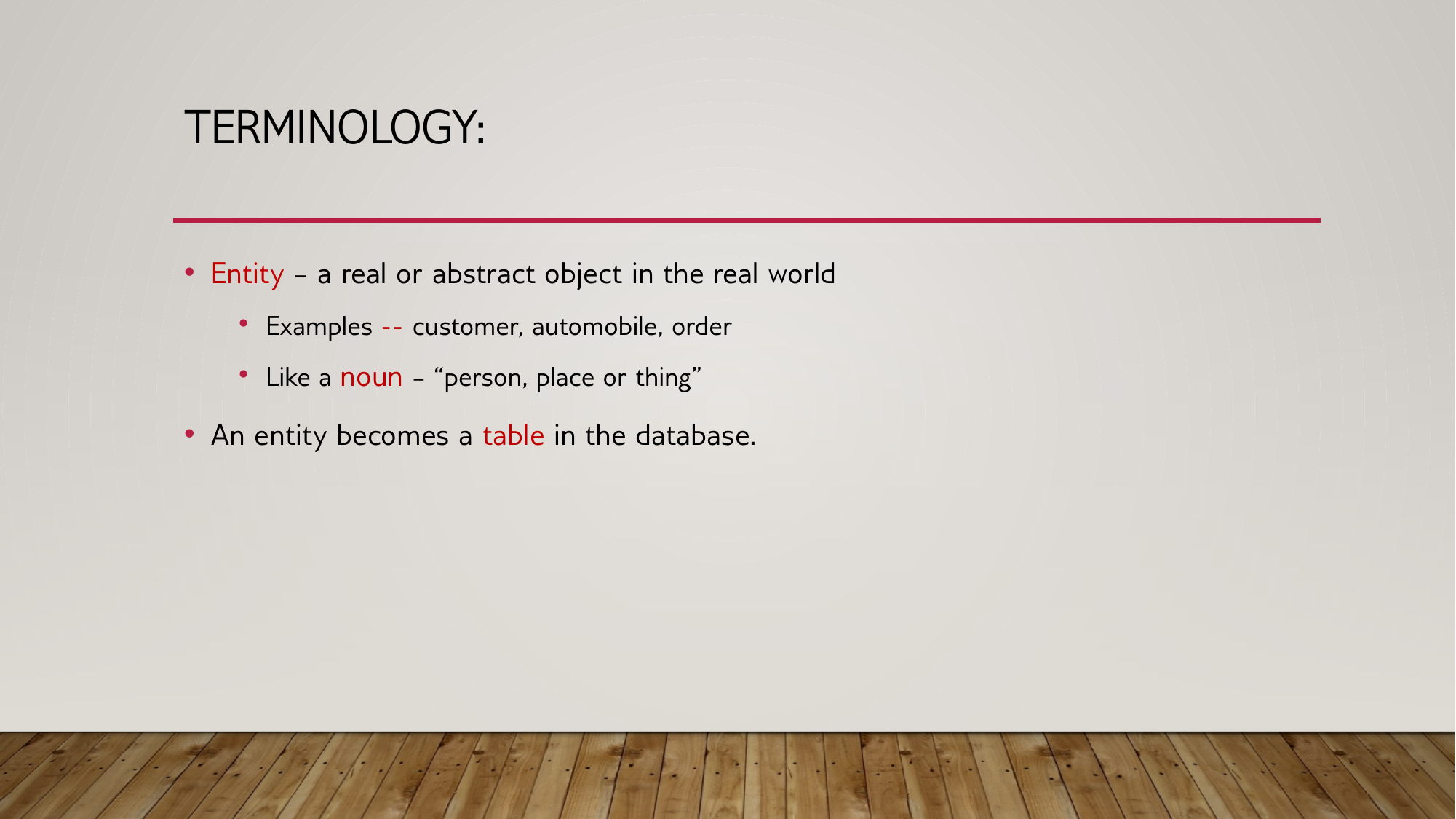

# Terminology:
Entity – a real or abstract object in the real world
Examples -- customer, automobile, order
Like a noun – “person, place or thing”
An entity becomes a table in the database.